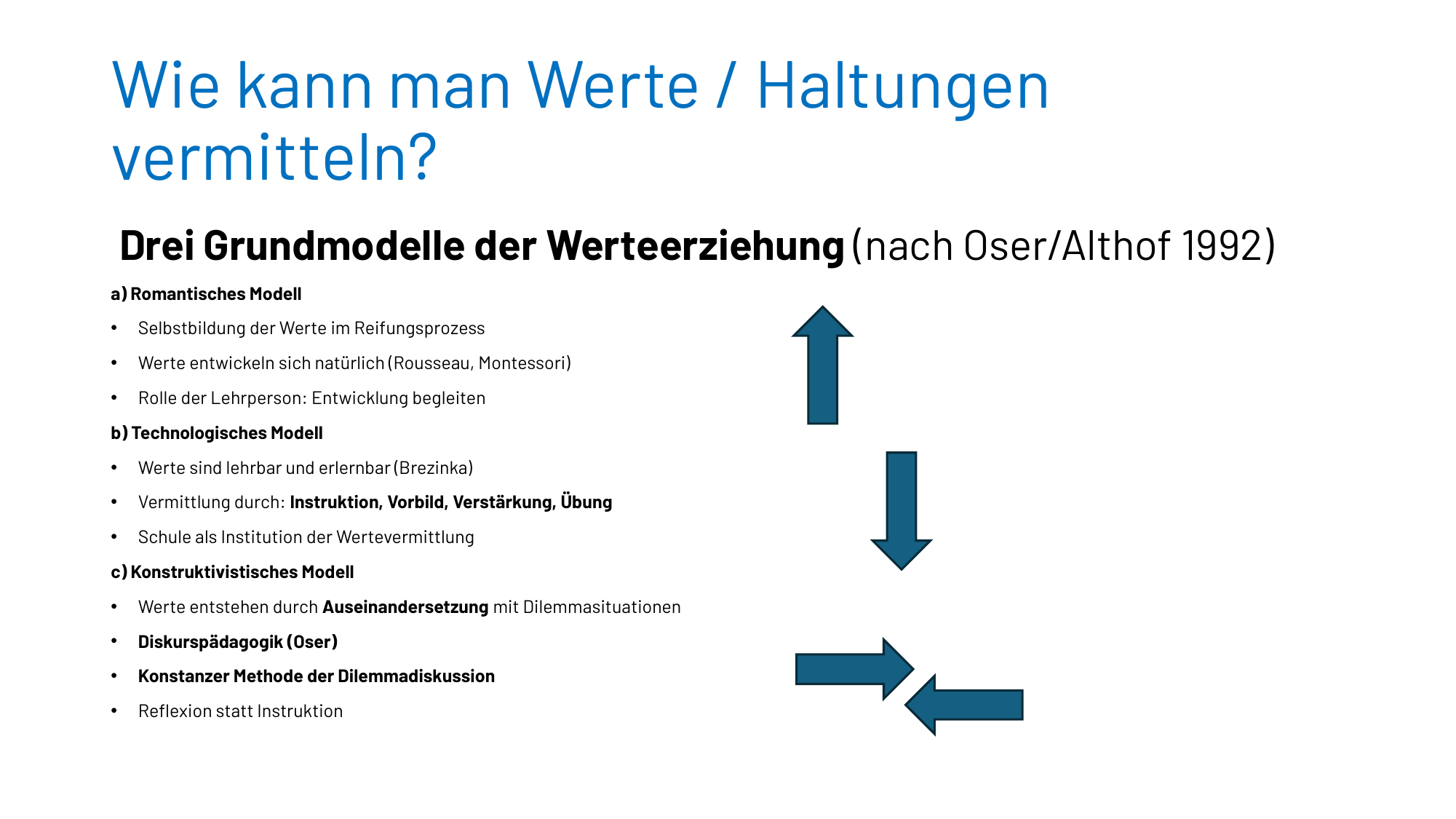

# Wie kann man Werte / Haltungen vermitteln?
 Drei Grundmodelle der Werteerziehung (nach Oser/Althof 1992)
a) Romantisches Modell
Selbstbildung der Werte im Reifungsprozess
Werte entwickeln sich natürlich (Rousseau, Montessori)
Rolle der Lehrperson: Entwicklung begleiten
b) Technologisches Modell
Werte sind lehrbar und erlernbar (Brezinka)
Vermittlung durch: Instruktion, Vorbild, Verstärkung, Übung
Schule als Institution der Wertevermittlung
c) Konstruktivistisches Modell
Werte entstehen durch Auseinandersetzung mit Dilemmasituationen
Diskurspädagogik (Oser)
Konstanzer Methode der Dilemmadiskussion
Reflexion statt Instruktion